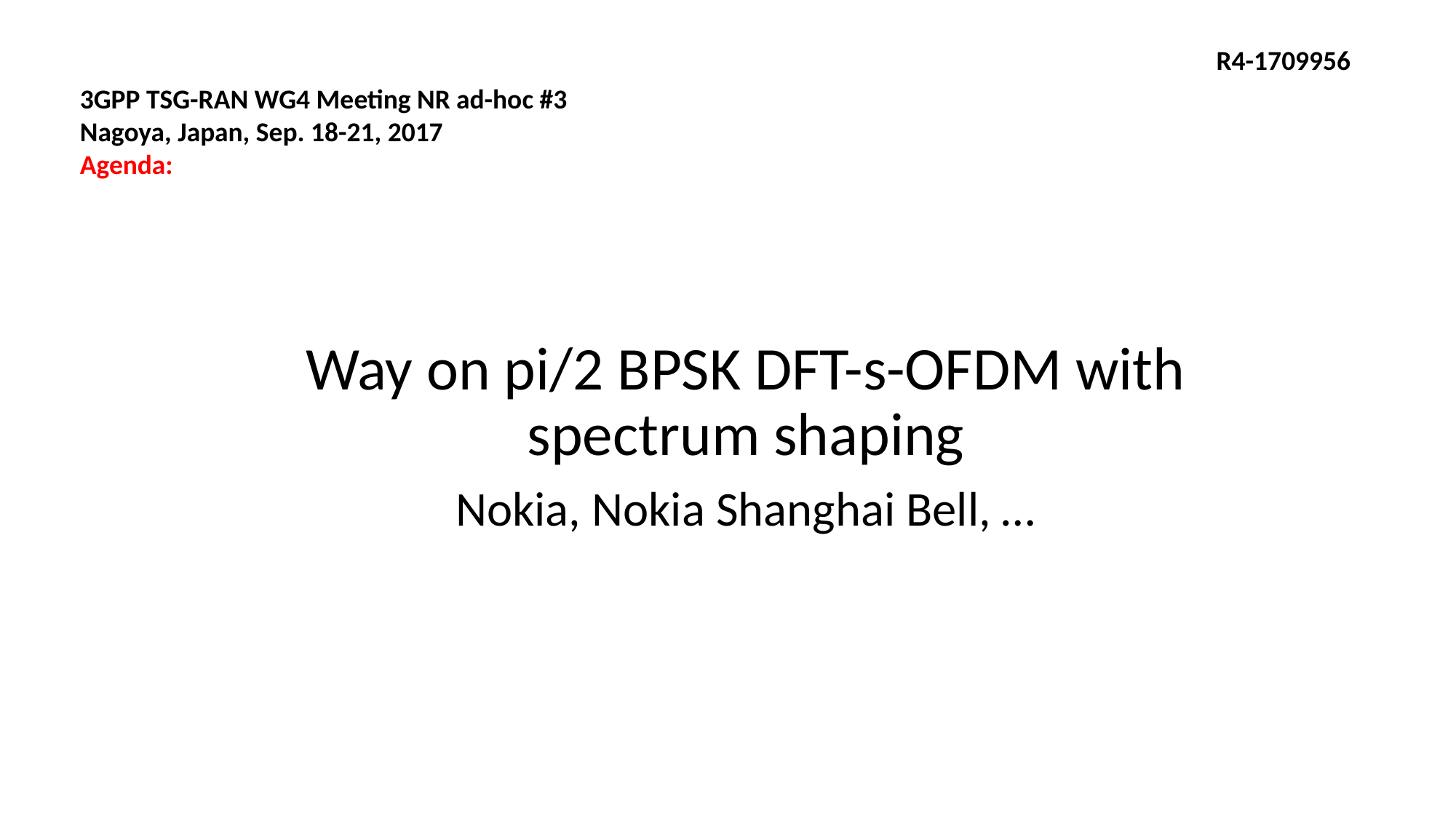

R4-1709956

3GPP TSG-RAN WG4 Meeting NR ad-hoc #3
Nagoya, Japan, Sep. 18-21, 2017
Agenda:

Way on pi/2 BPSK DFT-s-OFDM with spectrum shaping
Nokia, Nokia Shanghai Bell, …